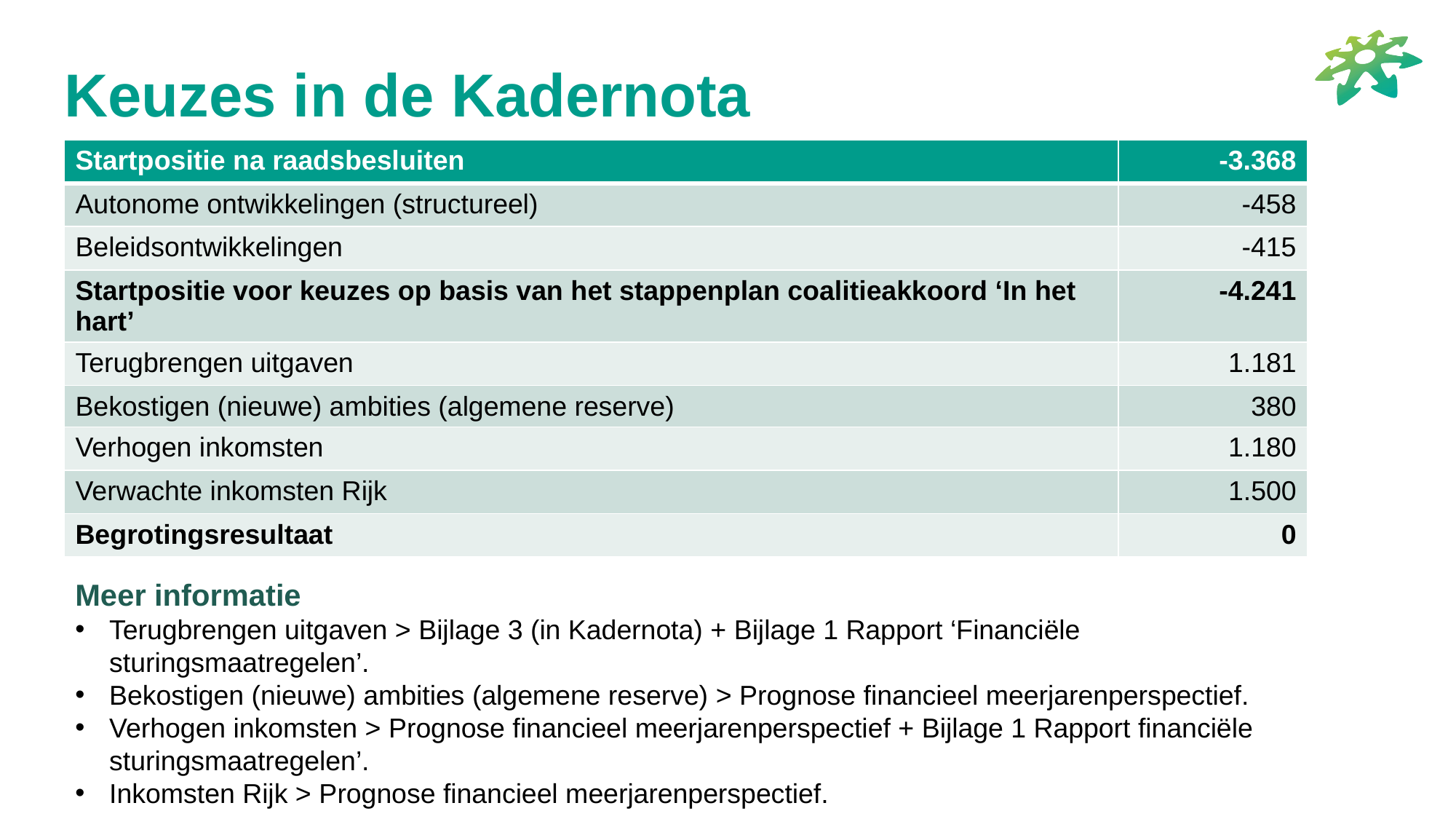

# Keuzes in de Kadernota
| Startpositie na raadsbesluiten | -3.368 |
| --- | --- |
| Autonome ontwikkelingen (structureel) | -458 |
| Beleidsontwikkelingen | -415 |
| Startpositie voor keuzes op basis van het stappenplan coalitieakkoord ‘In het hart’ | -4.241 |
| Terugbrengen uitgaven | 1.181 |
| Bekostigen (nieuwe) ambities (algemene reserve) | 380 |
| Verhogen inkomsten | 1.180 |
| Verwachte inkomsten Rijk | 1.500 |
| Begrotingsresultaat | 0 |
Meer informatie
Terugbrengen uitgaven > Bijlage 3 (in Kadernota) + Bijlage 1 Rapport ‘Financiële sturingsmaatregelen’.
Bekostigen (nieuwe) ambities (algemene reserve) > Prognose financieel meerjarenperspectief.
Verhogen inkomsten > Prognose financieel meerjarenperspectief + Bijlage 1 Rapport financiële sturingsmaatregelen’.
Inkomsten Rijk > Prognose financieel meerjarenperspectief.